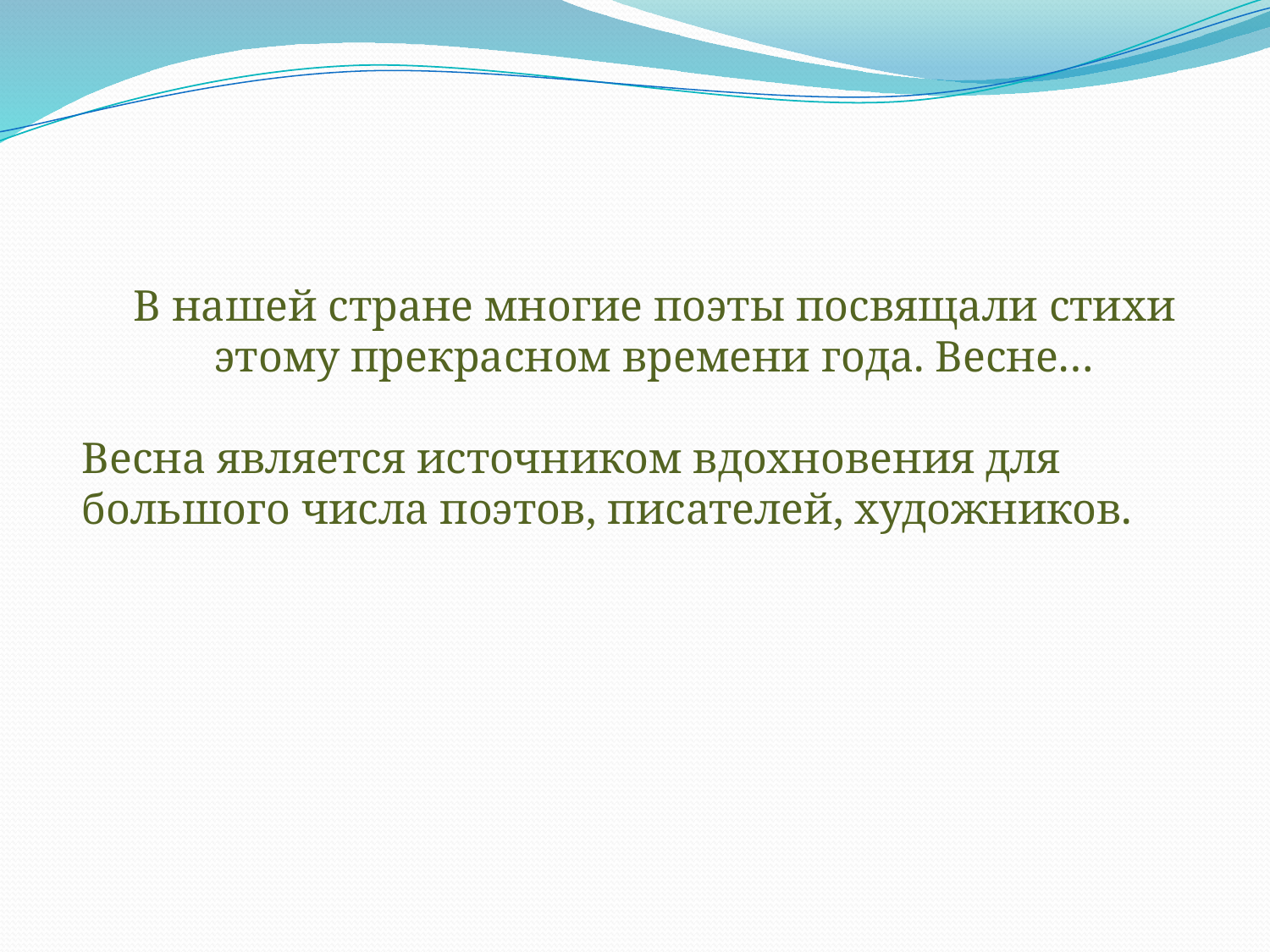

В нашей стране многие поэты посвящали стихи этому прекрасном времени года. Весне…

Весна является источником вдохновения для большого числа поэтов, писателей, художников.